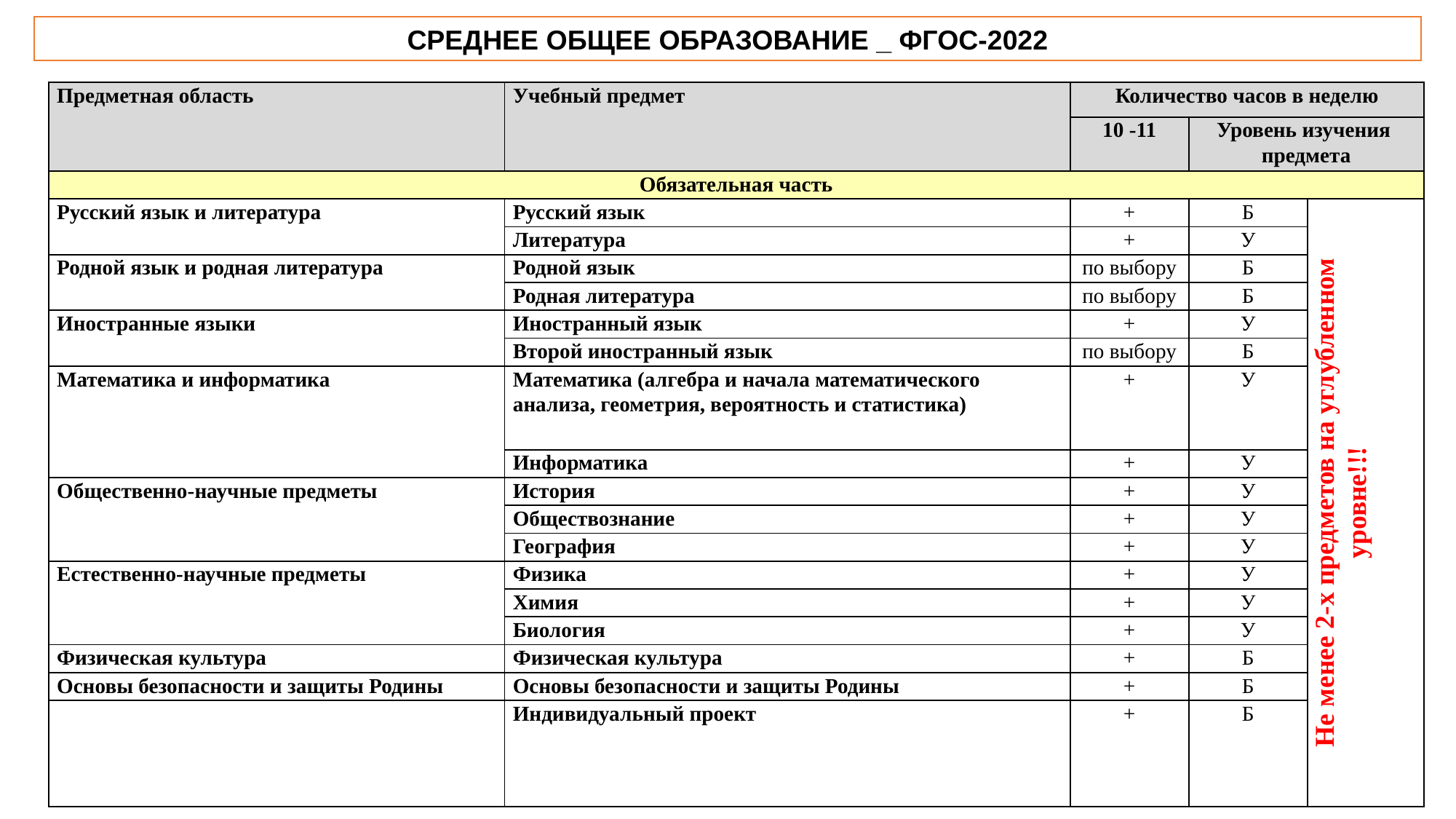

СРЕДНЕЕ ОБЩЕЕ ОБРАЗОВАНИЕ _ ФГОС-2022
| Предметная область | Учебный предмет | Количество часов в неделю |  |  |
| --- | --- | --- | --- | --- |
|  |  | 10 -11 | Уровень изучения предмета |  |
| Обязательная часть |  |  |  |  |
| Русский язык и литература | Русский язык | + | Б | Не менее 2-х предметов на углубленном уровне!!! |
|  | Литература | + | У |  |
| Родной язык и родная литература | Родной язык | по выбору | Б |  |
|  | Родная литература | по выбору | Б |  |
| Иностранные языки | Иностранный язык | + | У |  |
|  | Второй иностранный язык | по выбору | Б |  |
| Математика и информатика | Математика (алгебра и начала математического анализа, геометрия, вероятность и статистика) | + | У |  |
|  | Информатика | + | У |  |
| Общественно-научные предметы | История | + | У |  |
|  | Обществознание | + | У |  |
|  | География | + | У |  |
| Естественно-научные предметы | Физика | + | У |  |
|  | Химия | + | У |  |
|  | Биология | + | У |  |
| Физическая культура | Физическая культура | + | Б |  |
| Основы безопасности и защиты Родины | Основы безопасности и защиты Родины | + | Б |  |
|  | Индивидуальный проект | + | Б |  |